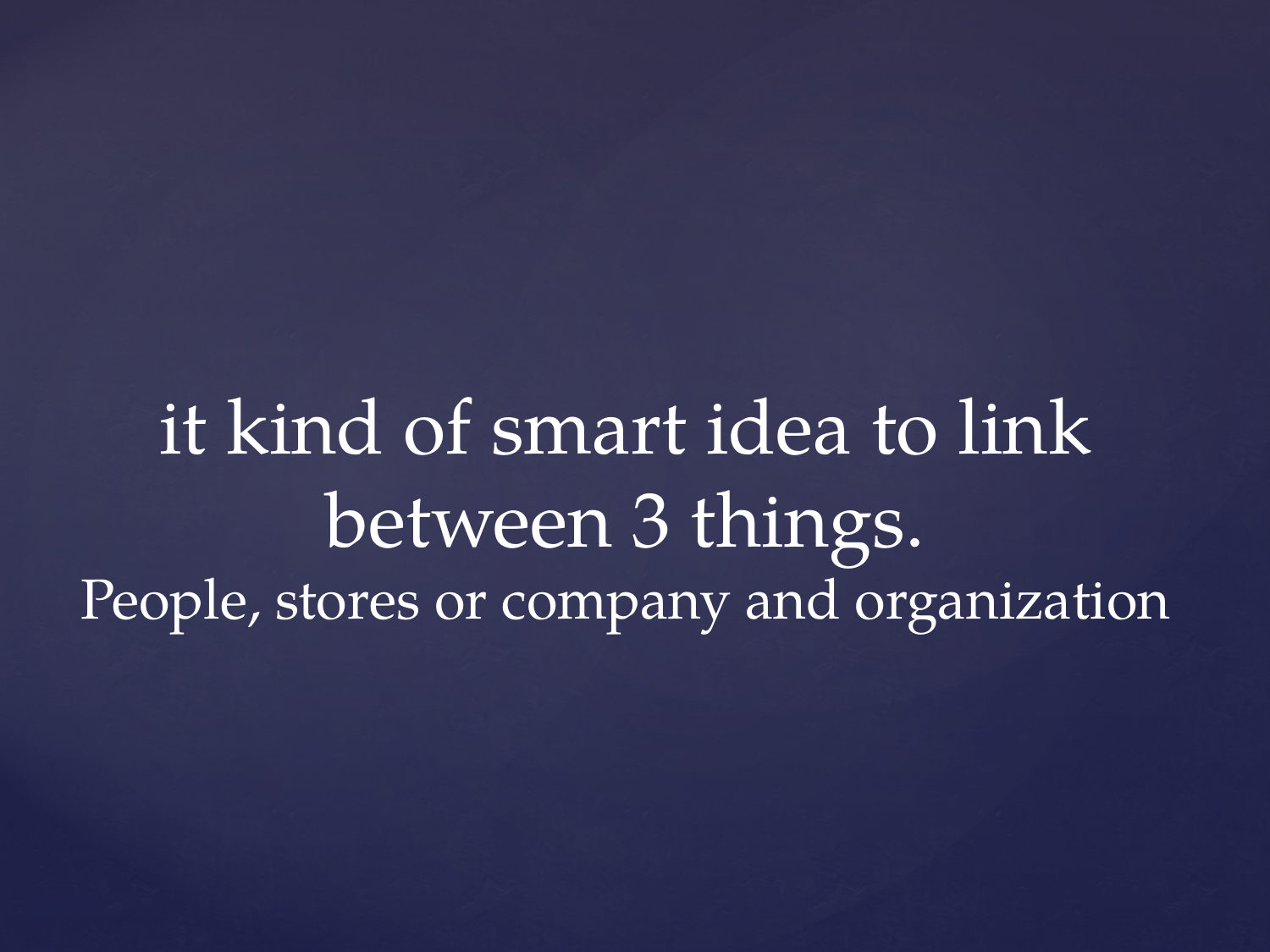

# it kind of smart idea to link between 3 things. People, stores or company and organization